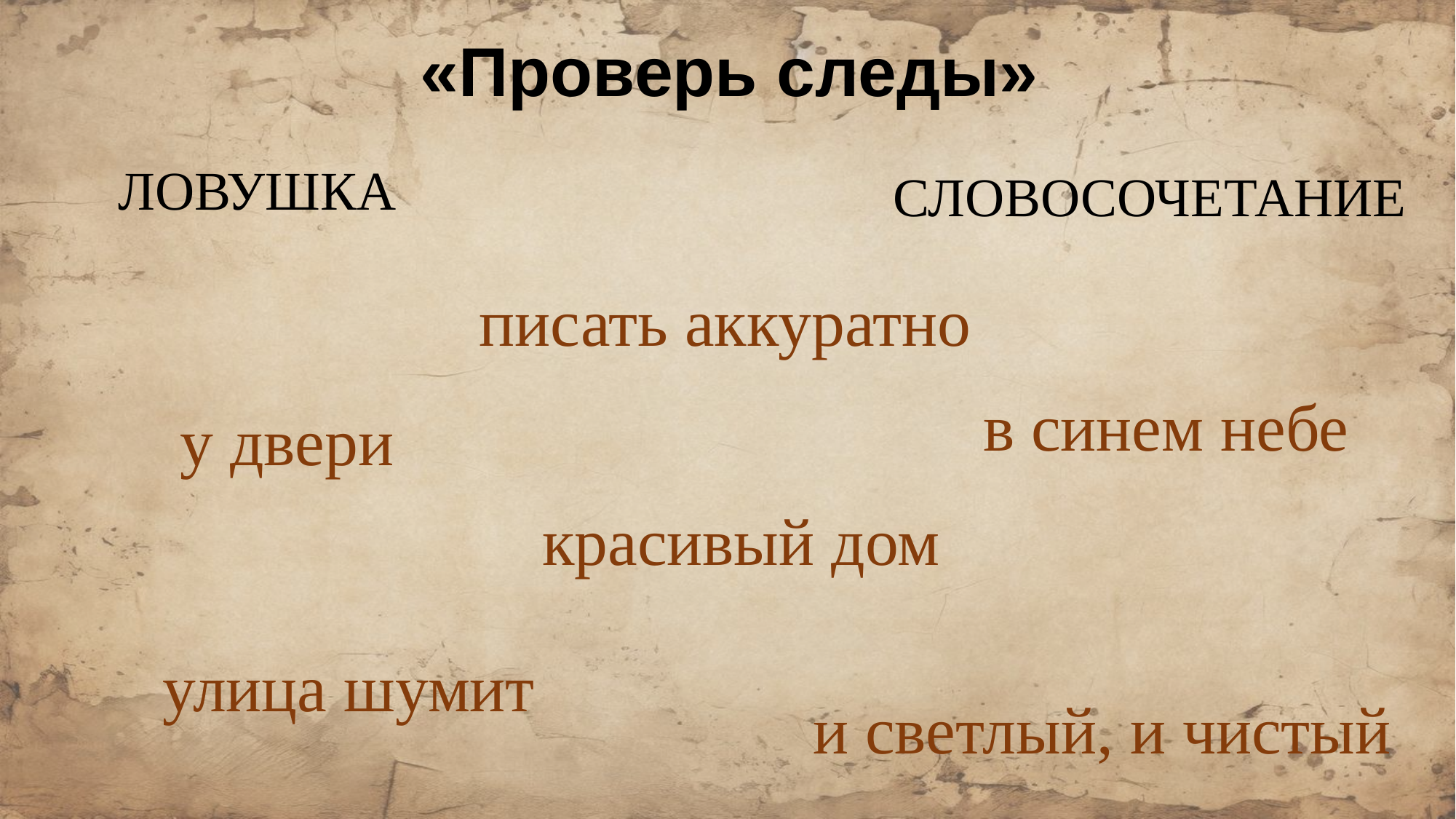

# «Проверь следы»

ЛОВУШКА

СЛОВОСОЧЕТАНИЕ

писать аккуратно
в синем небе
у двери
красивый дом
улица шумит
и светлый, и чистый